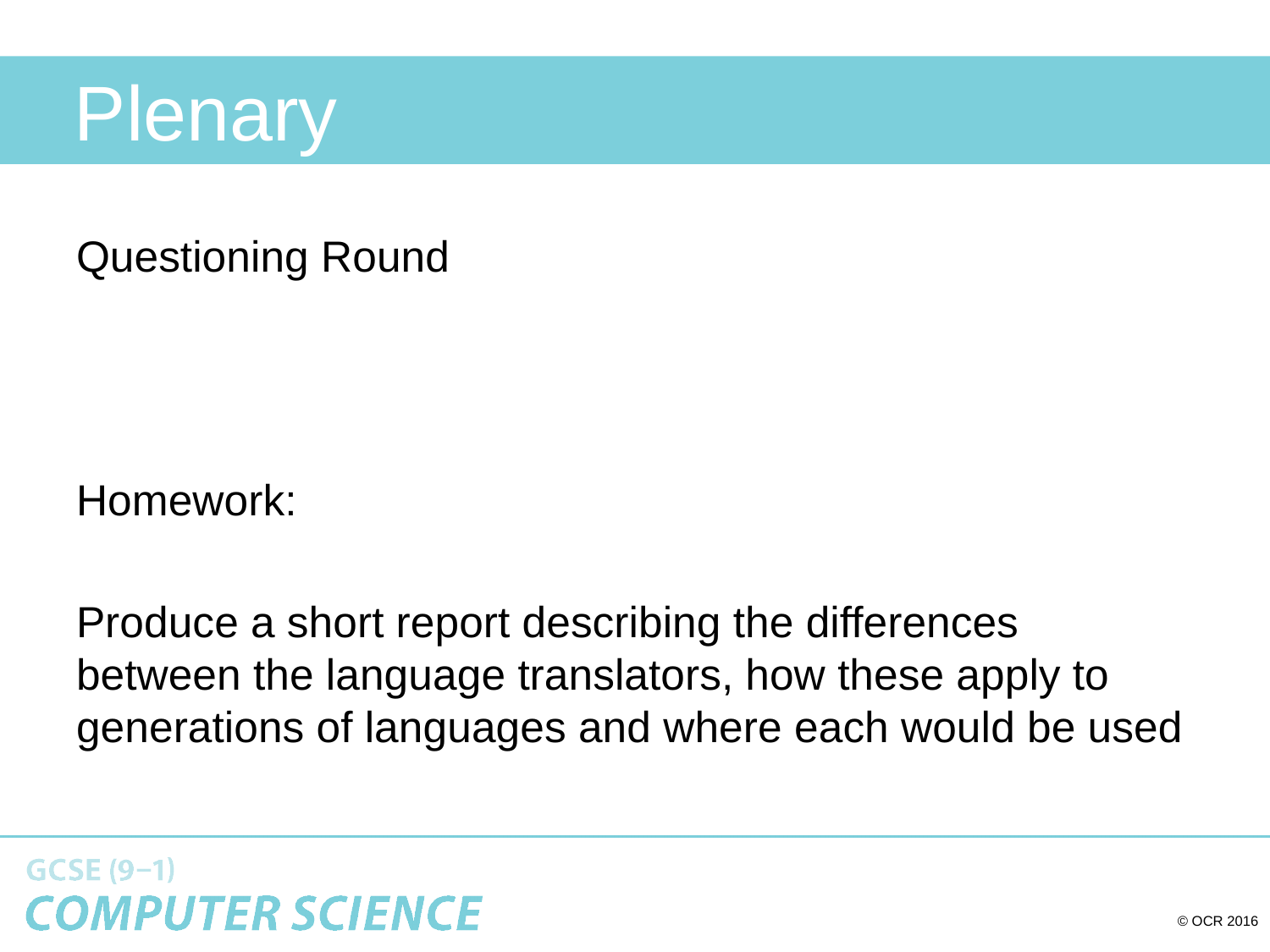

# Plenary
Questioning Round

Homework:

Produce a short report describing the differences between the language translators, how these apply to generations of languages and where each would be used